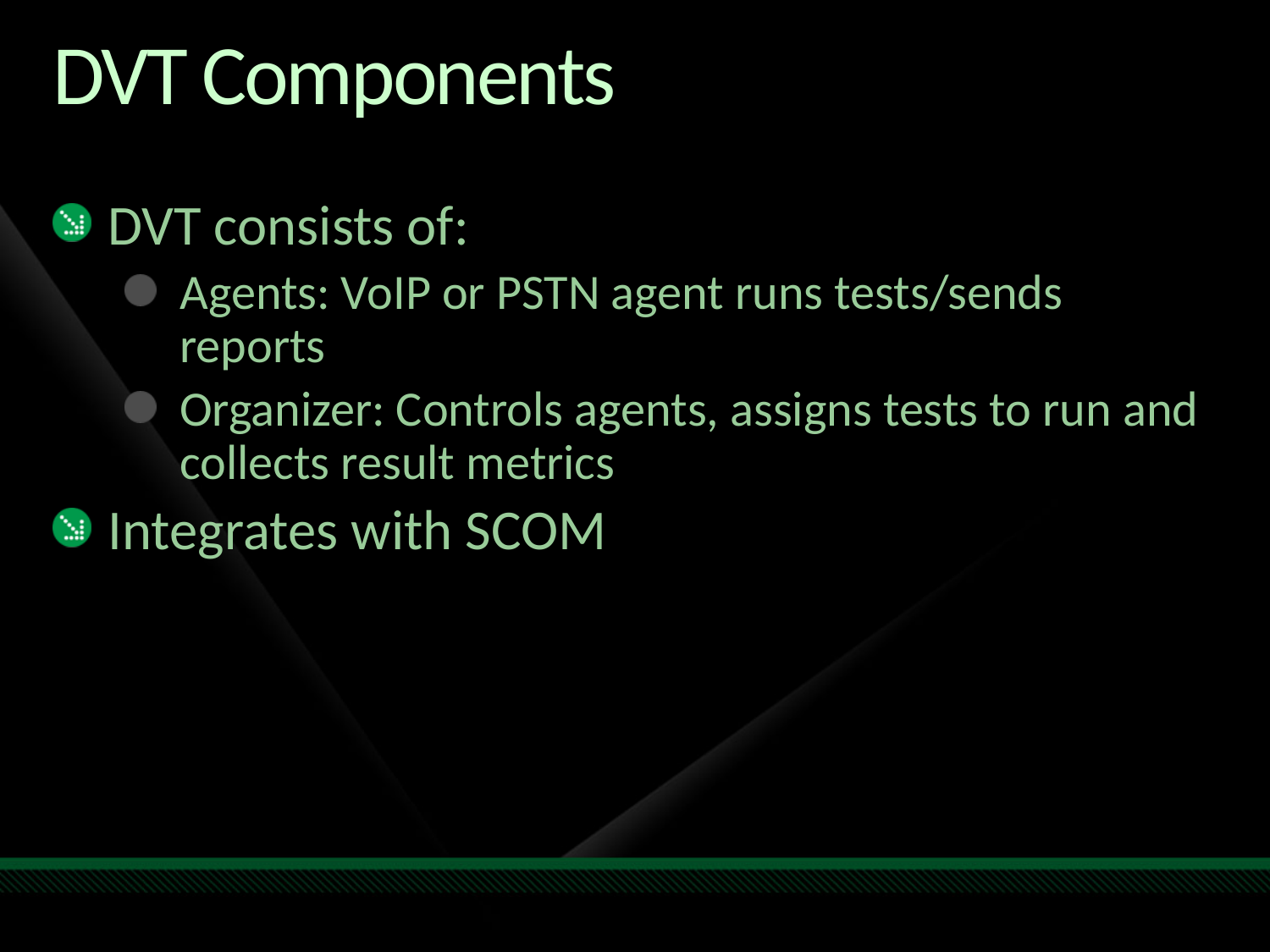

# DVT Components
DVT consists of:
Agents: VoIP or PSTN agent runs tests/sends reports
Organizer: Controls agents, assigns tests to run and collects result metrics
Integrates with SCOM